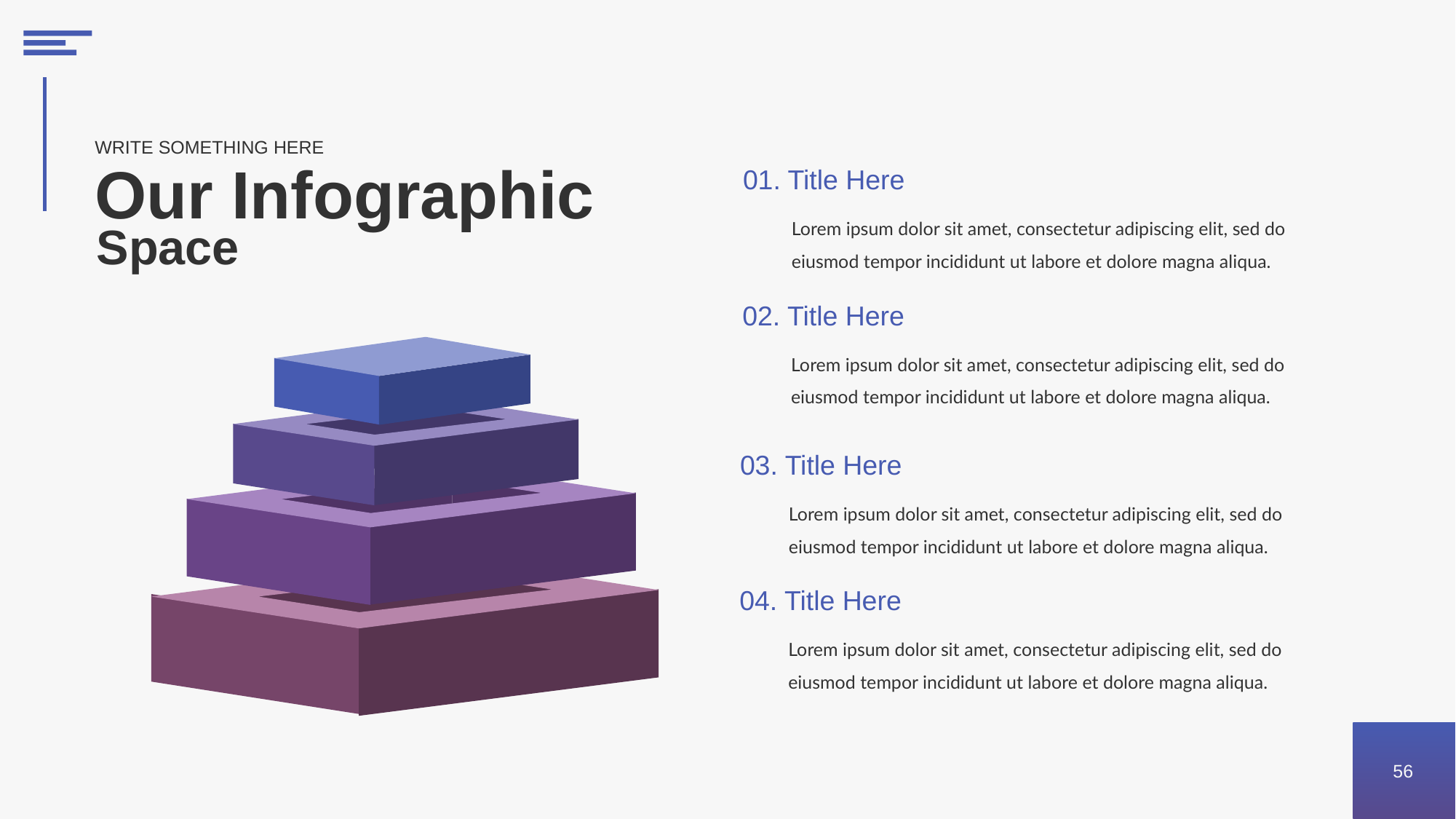

WRITE SOMETHING HERE
Our Infographic
Space
01. Title Here
Lorem ipsum dolor sit amet, consectetur adipiscing elit, sed do eiusmod tempor incididunt ut labore et dolore magna aliqua.
02. Title Here

Lorem ipsum dolor sit amet, consectetur adipiscing elit, sed do eiusmod tempor incididunt ut labore et dolore magna aliqua.
03. Title Here
Lorem ipsum dolor sit amet, consectetur adipiscing elit, sed do eiusmod tempor incididunt ut labore et dolore magna aliqua.
04. Title Here
Lorem ipsum dolor sit amet, consectetur adipiscing elit, sed do eiusmod tempor incididunt ut labore et dolore magna aliqua.